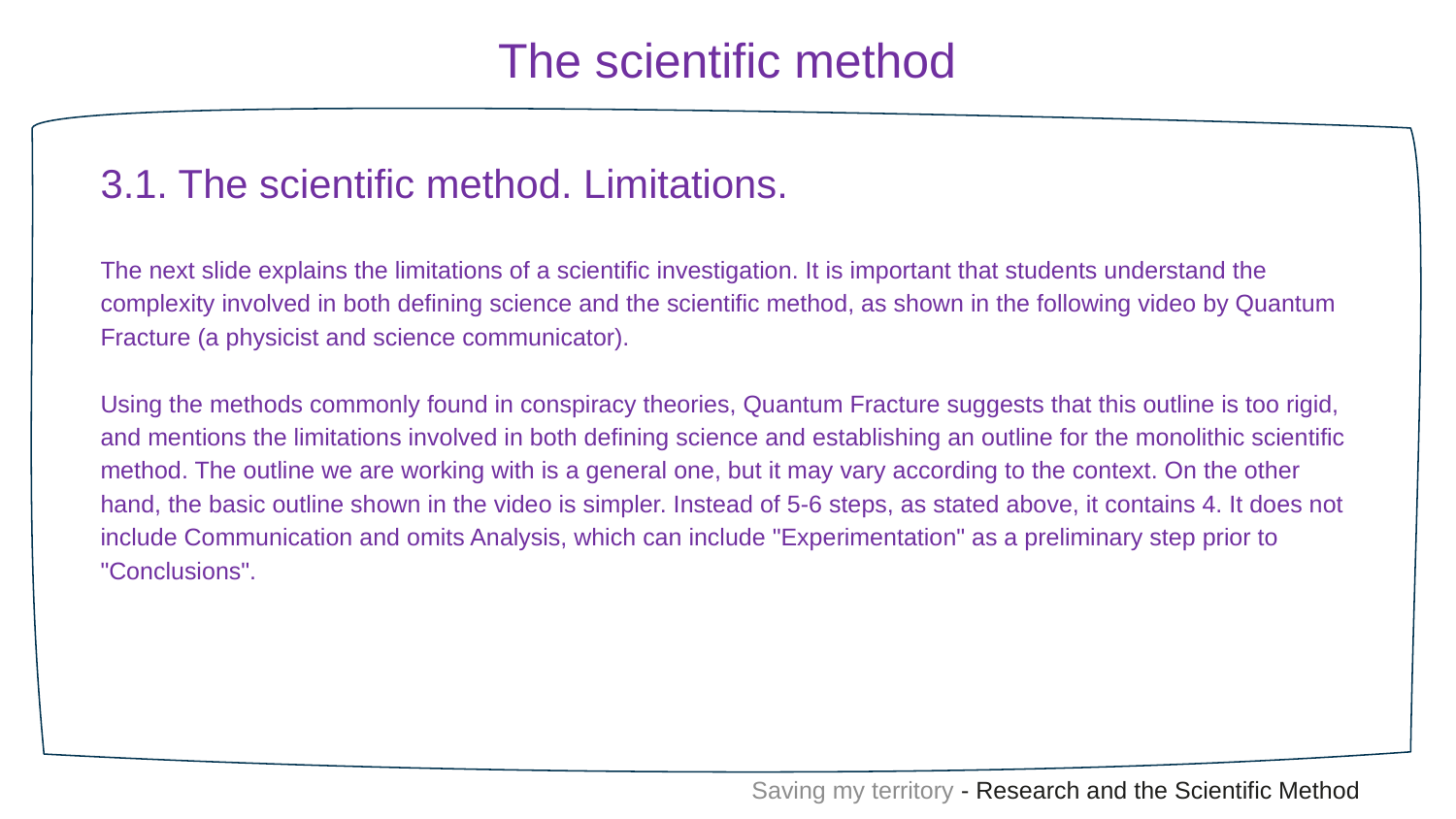

The scientific method

3.1. The scientific method. Limitations.

The next slide explains the limitations of a scientific investigation. It is important that students understand the complexity involved in both defining science and the scientific method, as shown in the following video by Quantum Fracture (a physicist and science communicator).

Using the methods commonly found in conspiracy theories, Quantum Fracture suggests that this outline is too rigid, and mentions the limitations involved in both defining science and establishing an outline for the monolithic scientific method. The outline we are working with is a general one, but it may vary according to the context. On the other hand, the basic outline shown in the video is simpler. Instead of 5-6 steps, as stated above, it contains 4. It does not include Communication and omits Analysis, which can include "Experimentation" as a preliminary step prior to "Conclusions".

Saving my territory - Research and the Scientific Method